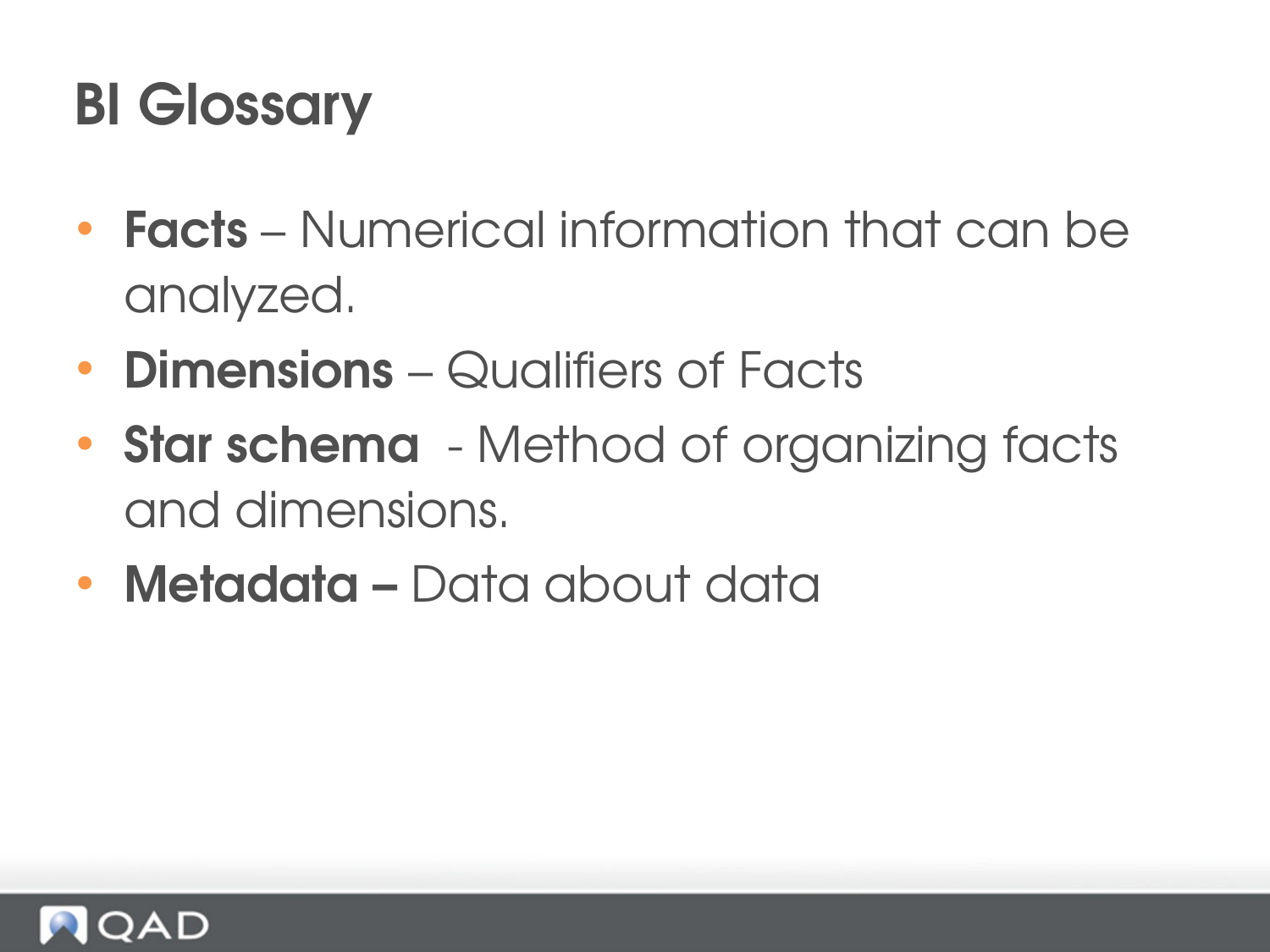

# BI Glossary
Facts – Numerical information that can be analyzed.
Dimensions – Qualifiers of Facts
Star schema  - Method of organizing facts and dimensions.
Metadata – Data about data